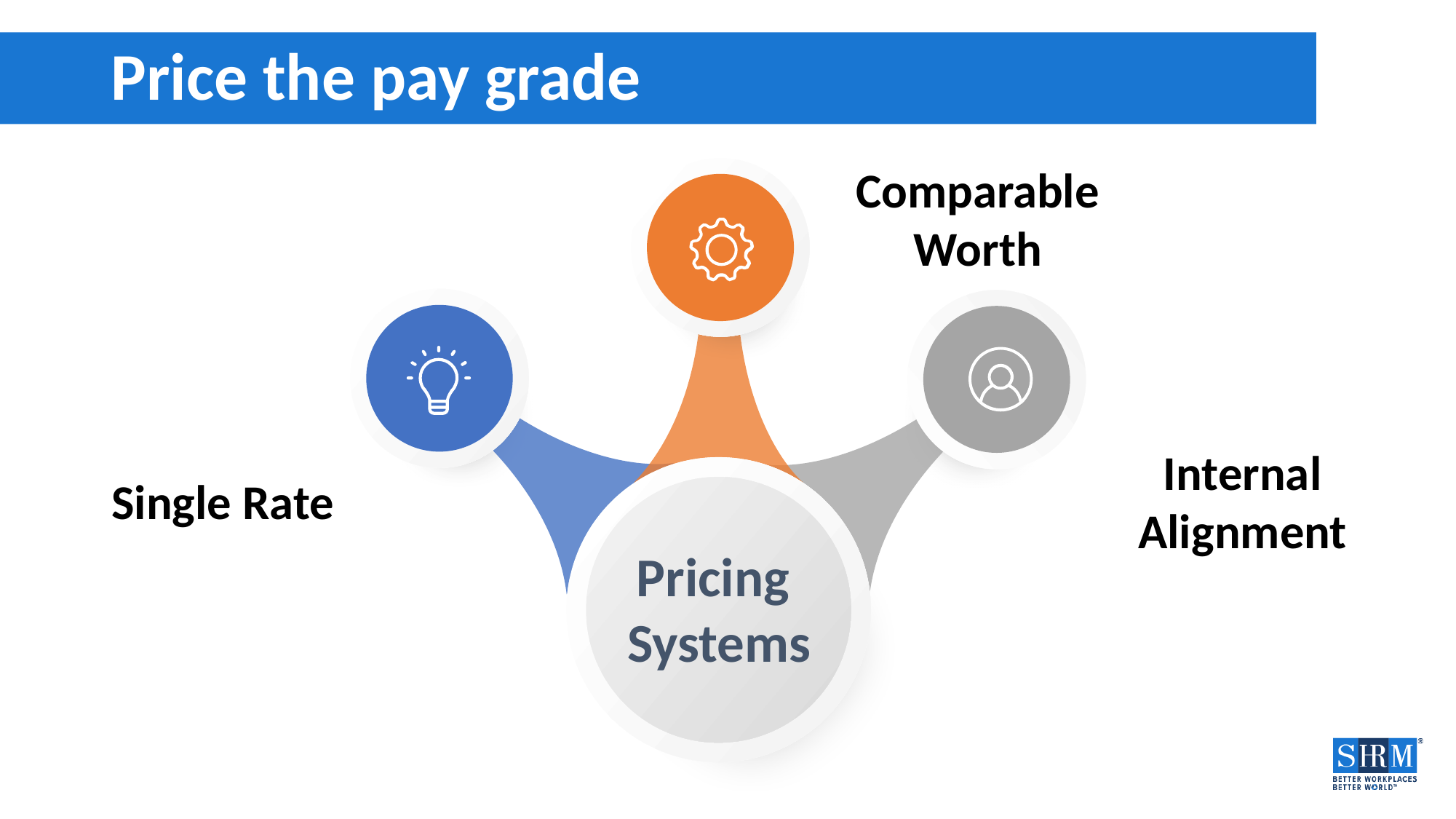

# Price the pay grade

Comparable Worth

Single Rate
Internal Alignment

Pricing
Systems